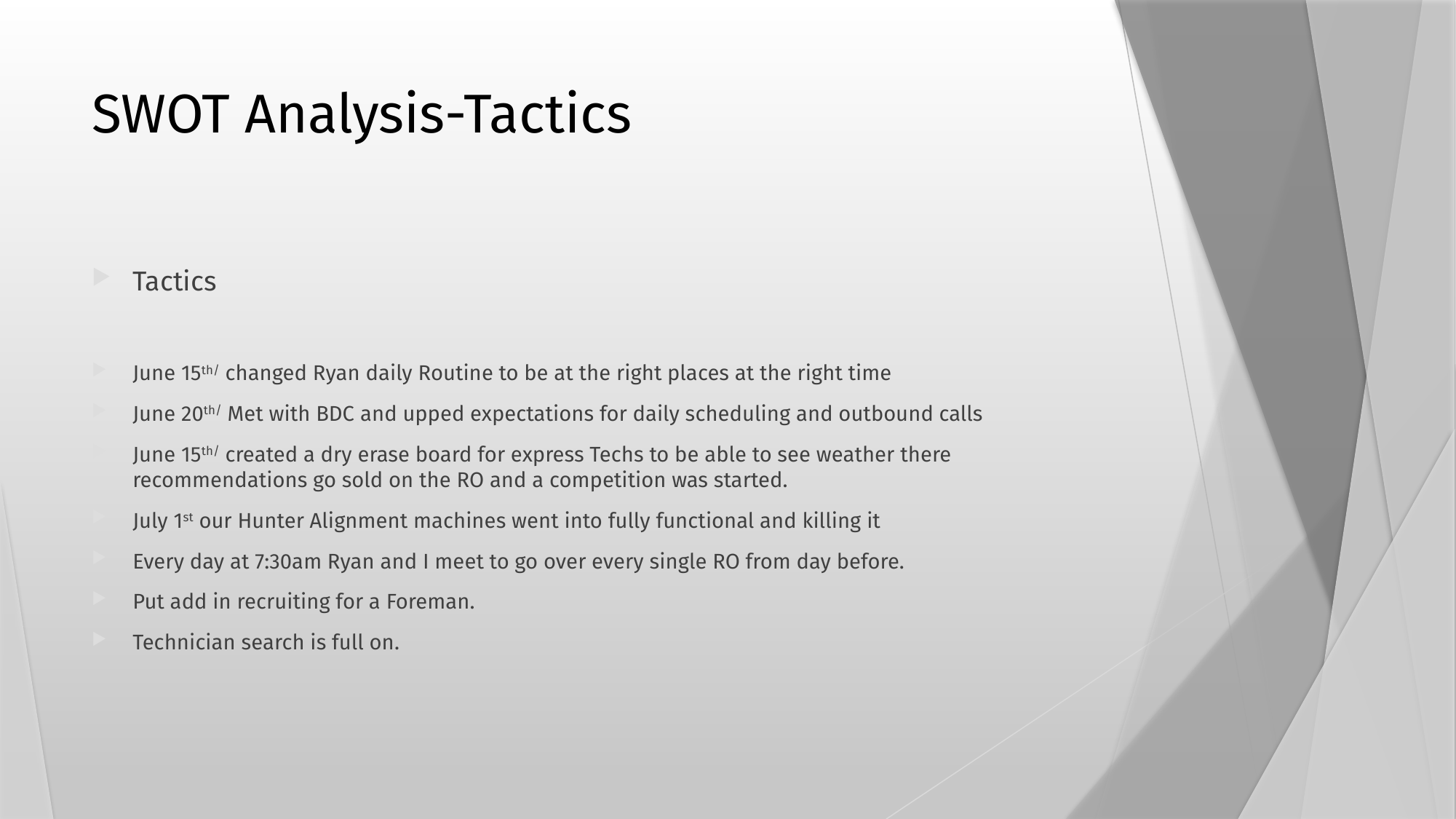

# SWOT Analysis-Tactics
Tactics

June 15th/ changed Ryan daily Routine to be at the right places at the right time
June 20th/ Met with BDC and upped expectations for daily scheduling and outbound calls
June 15th/ created a dry erase board for express Techs to be able to see weather there recommendations go sold on the RO and a competition was started.
July 1st our Hunter Alignment machines went into fully functional and killing it
Every day at 7:30am Ryan and I meet to go over every single RO from day before.
Put add in recruiting for a Foreman.
Technician search is full on.